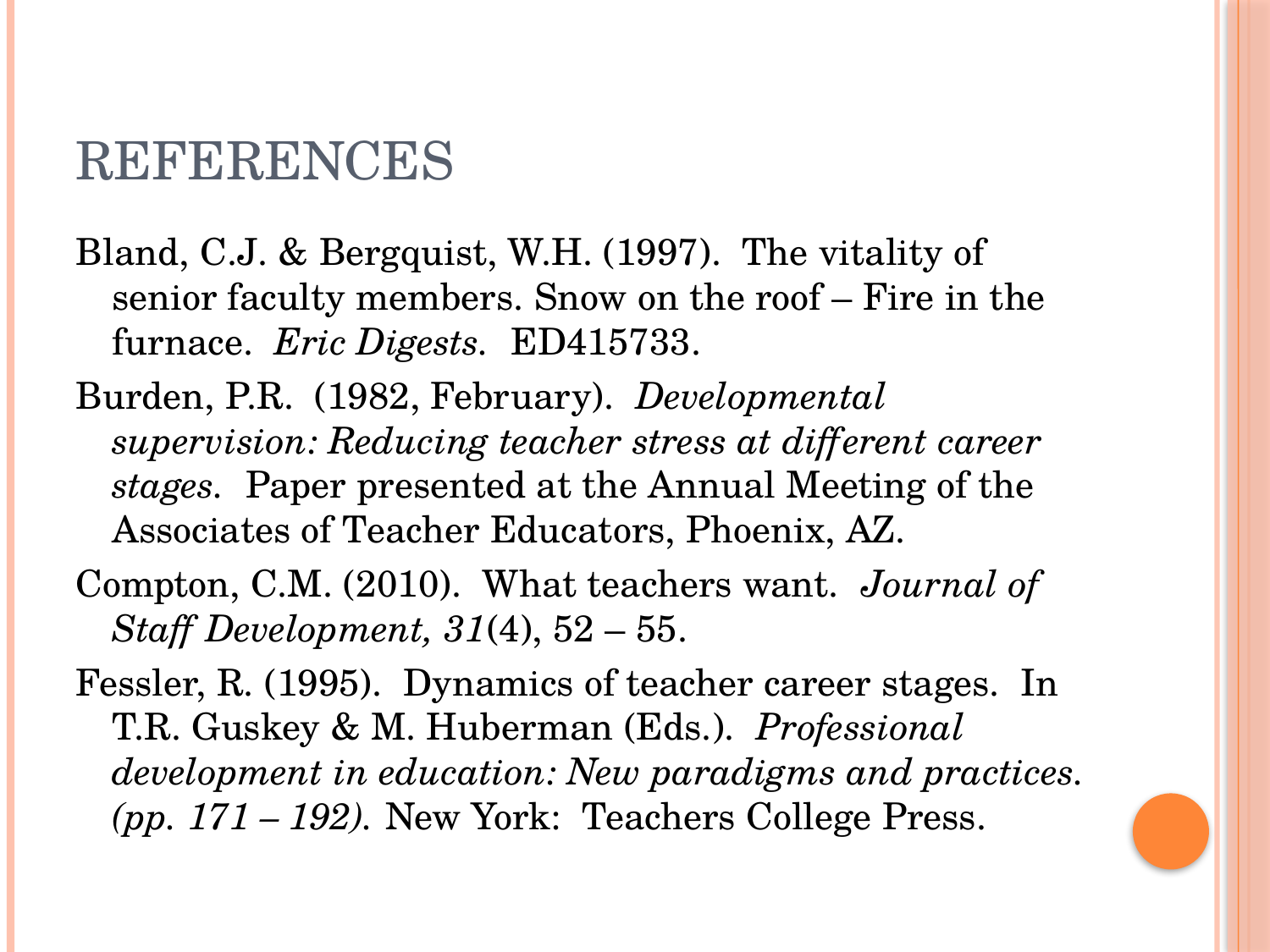

# references
Bland, C.J. & Bergquist, W.H. (1997).  The vitality of senior faculty members. Snow on the roof – Fire in the furnace.  Eric Digests.  ED415733.
Burden, P.R.  (1982, February).  Developmental supervision: Reducing teacher stress at different career stages.  Paper presented at the Annual Meeting of the Associates of Teacher Educators, Phoenix, AZ.
Compton, C.M. (2010).  What teachers want.  Journal of Staff Development, 31(4), 52 – 55.
Fessler, R. (1995).  Dynamics of teacher career stages.  In T.R. Guskey & M. Huberman (Eds.).  Professional development in education: New paradigms and practices. (pp. 171 – 192). New York:  Teachers College Press.